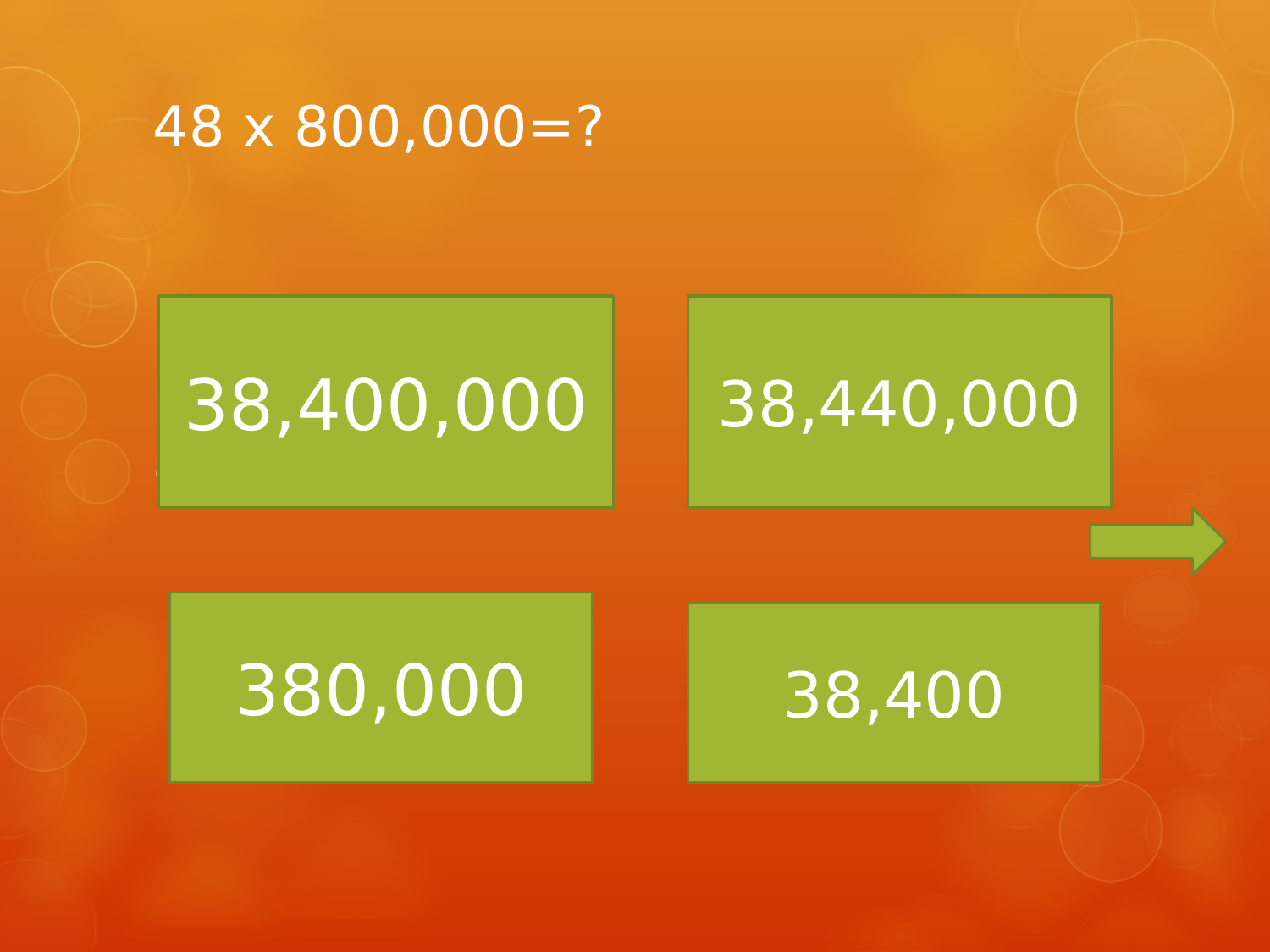

# 48 x 800,000=? × 800,000

38,400,000
38,440,000

380,000
38,400